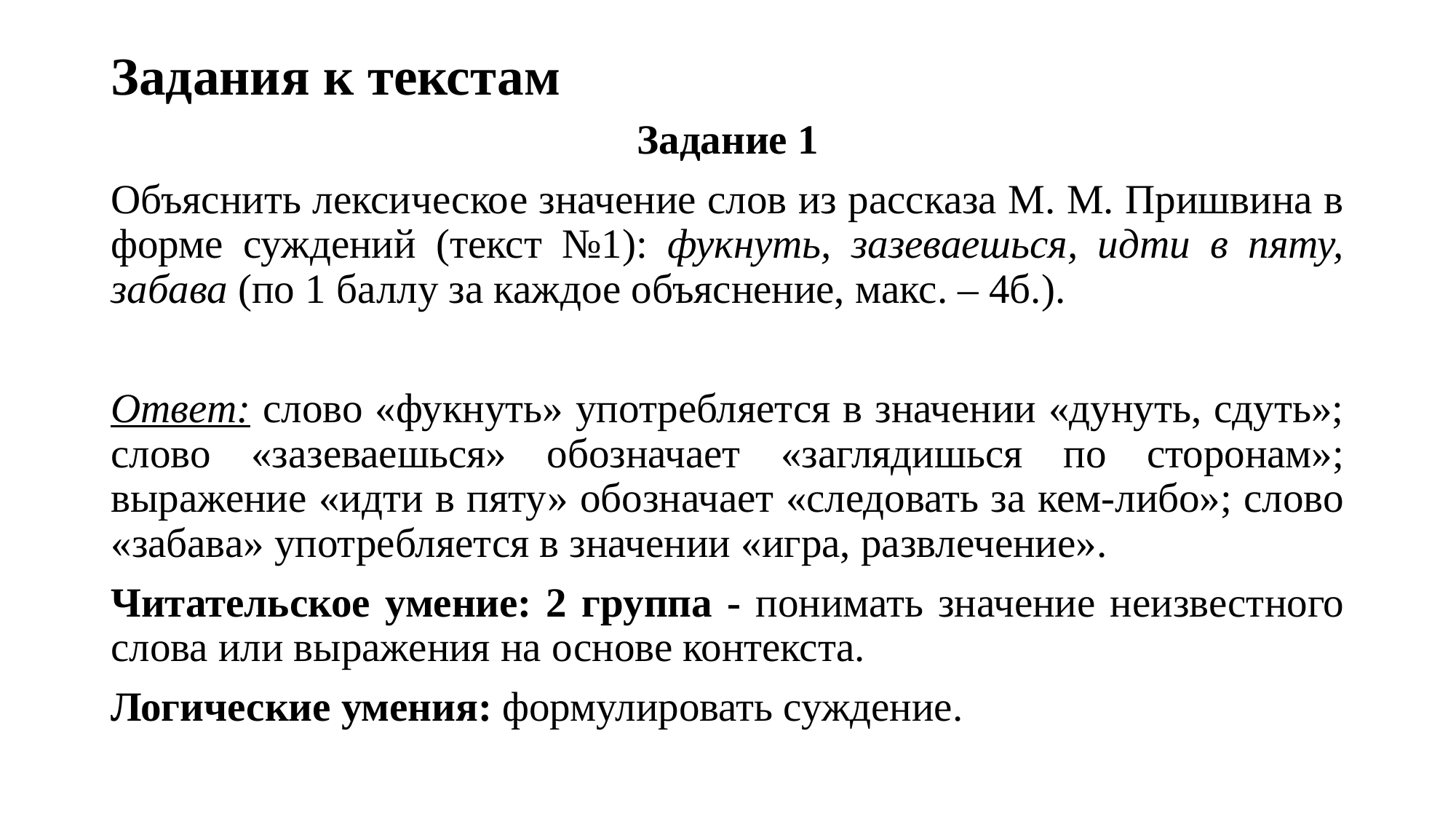

# Задания к текстам
Задание 1
Объяснить лексическое значение слов из рассказа М. М. Пришвина в форме суждений (текст №1): фукнуть, зазеваешься, идти в пяту, забава (по 1 баллу за каждое объяснение, макс. – 4б.).

Ответ: слово «фукнуть» употребляется в значении «дунуть, сдуть»; слово «зазеваешься» обозначает «заглядишься по сторонам»; выражение «идти в пяту» обозначает «следовать за кем-либо»; слово «забава» употребляется в значении «игра, развлечение».
Читательское умение: 2 группа - понимать значение неизвестного слова или выражения на основе контекста.
Логические умения: формулировать суждение.